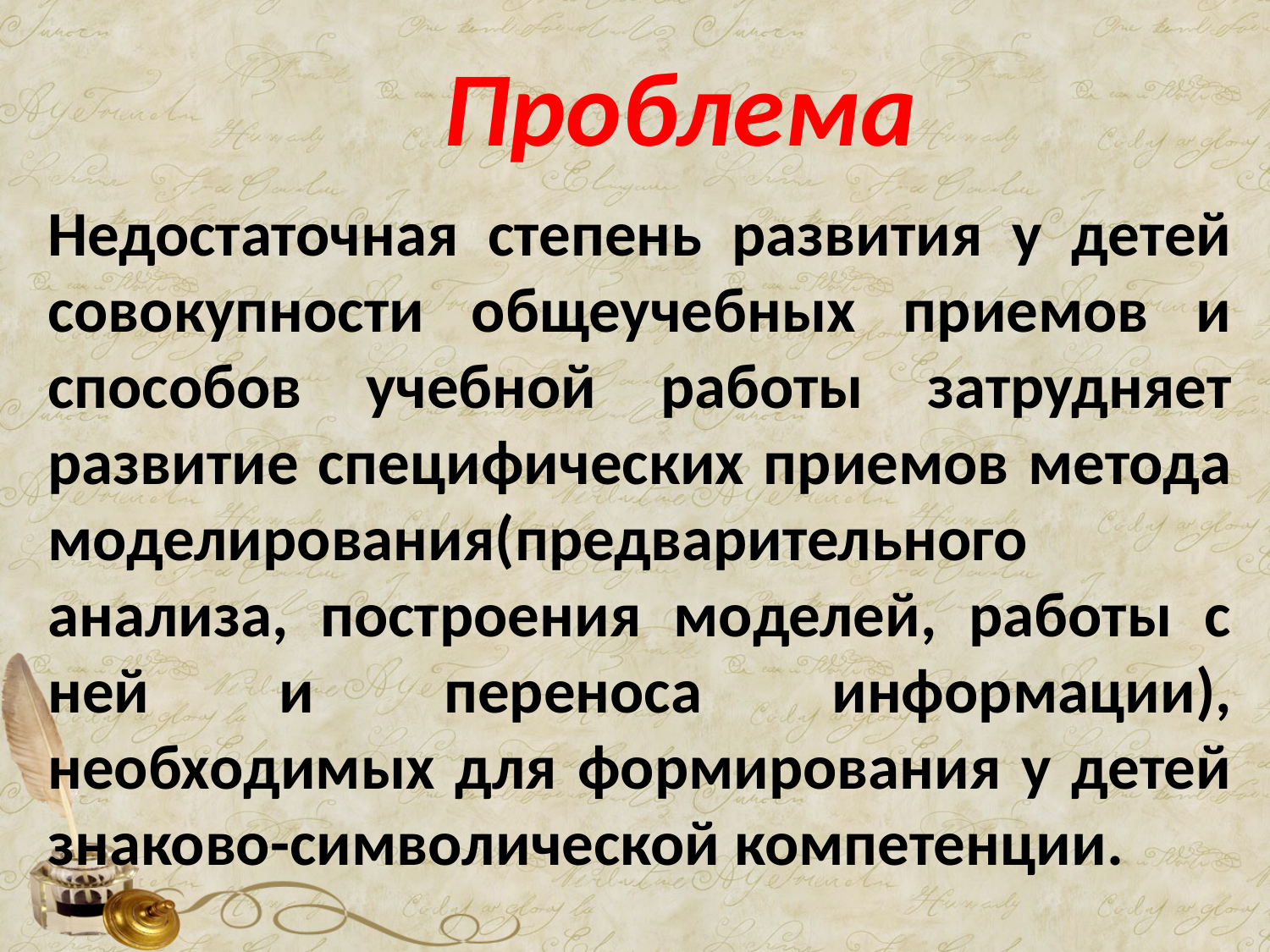

# Проблема
Недостаточная степень развития у детей совокупности общеучебных приемов и способов учебной работы затрудняет развитие специфических приемов метода моделирования(предварительного анализа, построения моделей, работы с ней и переноса информации), необходимых для формирования у детей знаково-символической компетенции.